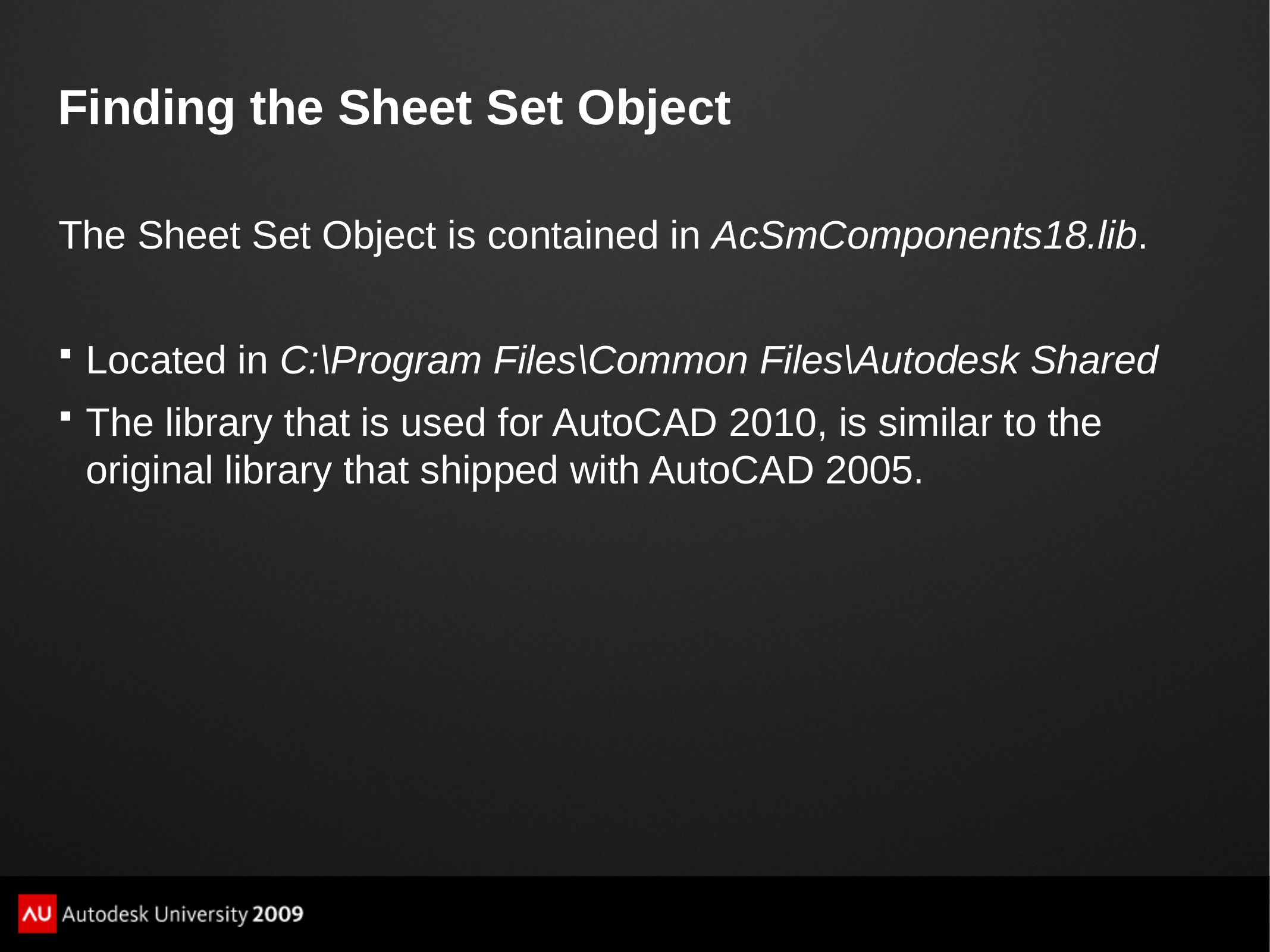

# Finding the Sheet Set Object
The Sheet Set Object is contained in AcSmComponents18.lib.

Located in C:\Program Files\Common Files\Autodesk Shared
The library that is used for AutoCAD 2010, is similar to the original library that shipped with AutoCAD 2005.